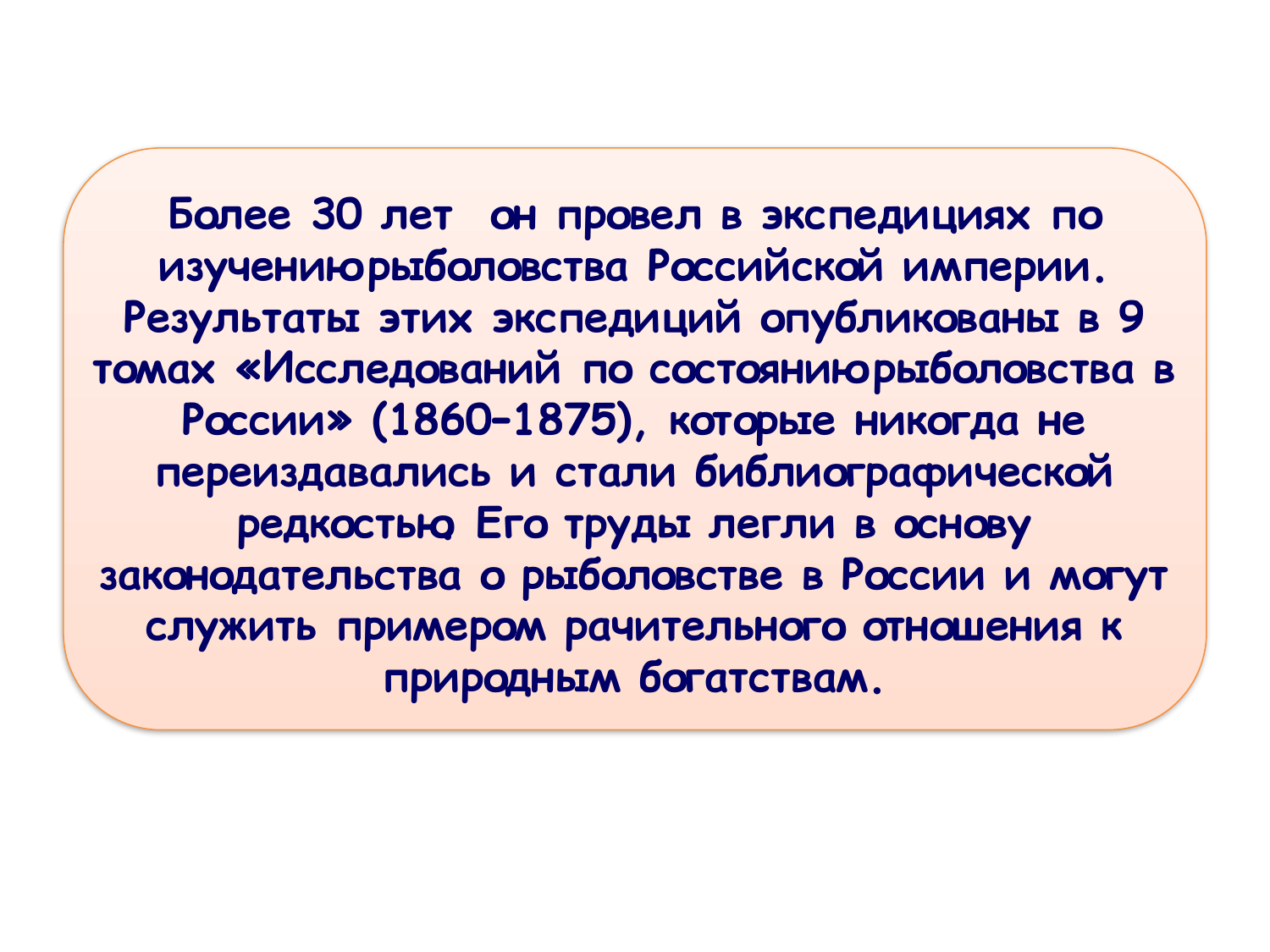

#

Более 30 лет  он провел в экспедициях по изучению рыболовства Российской империи. Результаты этих экспедиций опубликованы в 9 томах «Исследований по состоянию рыболовства в России» (1860–1875), которые никогда не переиздавались и стали библиографической редкостью. Его труды легли в основу законодательства о рыболовстве в России и могут служить примером рачительного отношения к природным богатствам.